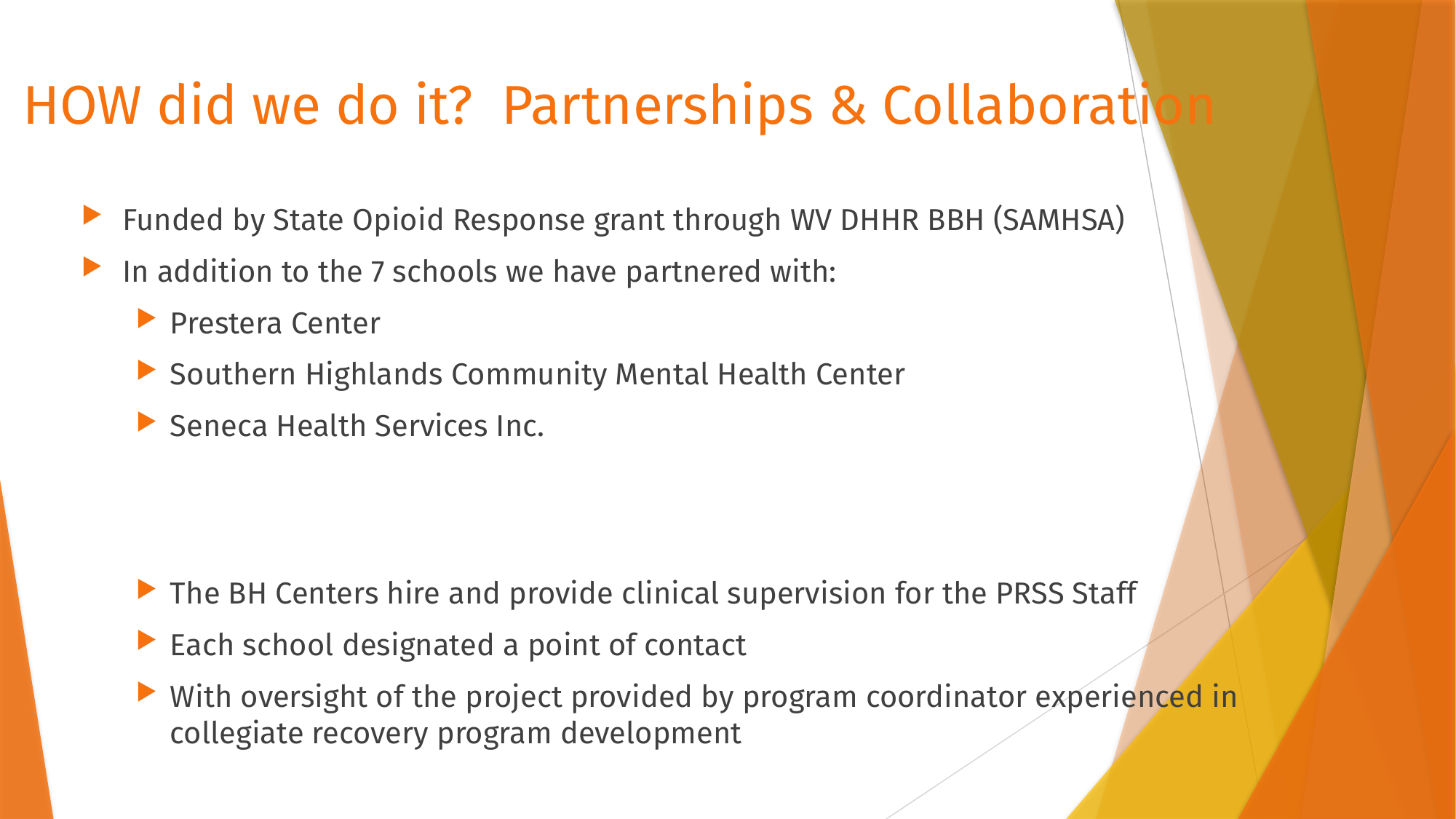

# HOW did we do it?  Partnerships & Collaboration
Funded by State Opioid Response grant through WV DHHR BBH (SAMHSA)
In addition to the 7 schools we have partnered with:
Prestera Center
Southern Highlands Community Mental Health Center
Seneca Health Services Inc.

The BH Centers hire and provide clinical supervision for the PRSS Staff
Each school designated a point of contact
With oversight of the project provided by program coordinator experienced in collegiate recovery program development